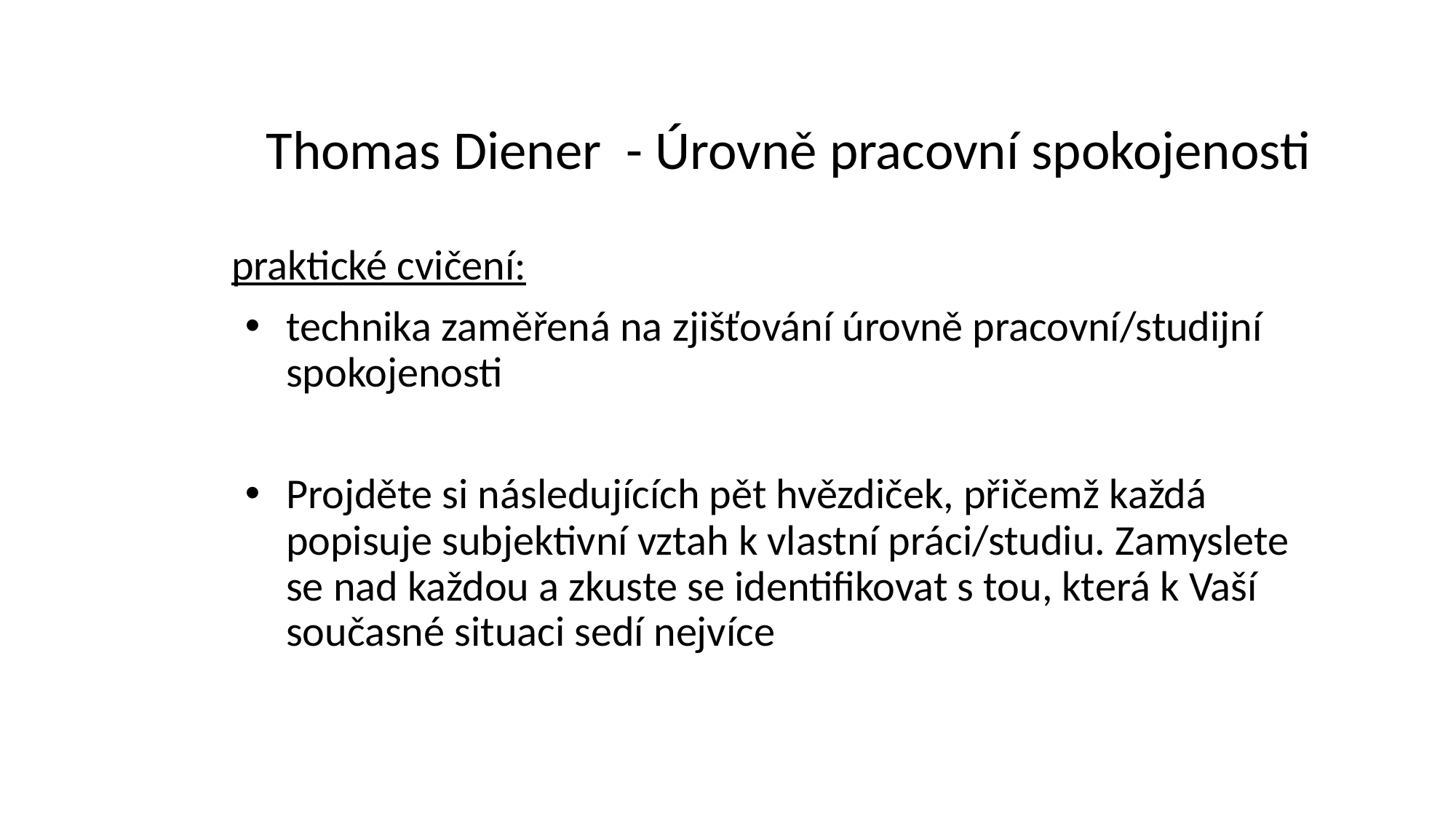

# Thomas Diener  - Úrovně pracovní spokojenosti
praktické cvičení:
technika zaměřená na zjišťování úrovně pracovní/studijní spokojenosti

Projděte si následujících pět hvězdiček, přičemž každá popisuje subjektivní vztah k vlastní práci/studiu. Zamyslete se nad každou a zkuste se identifikovat s tou, která k Vaší současné situaci sedí nejvíce